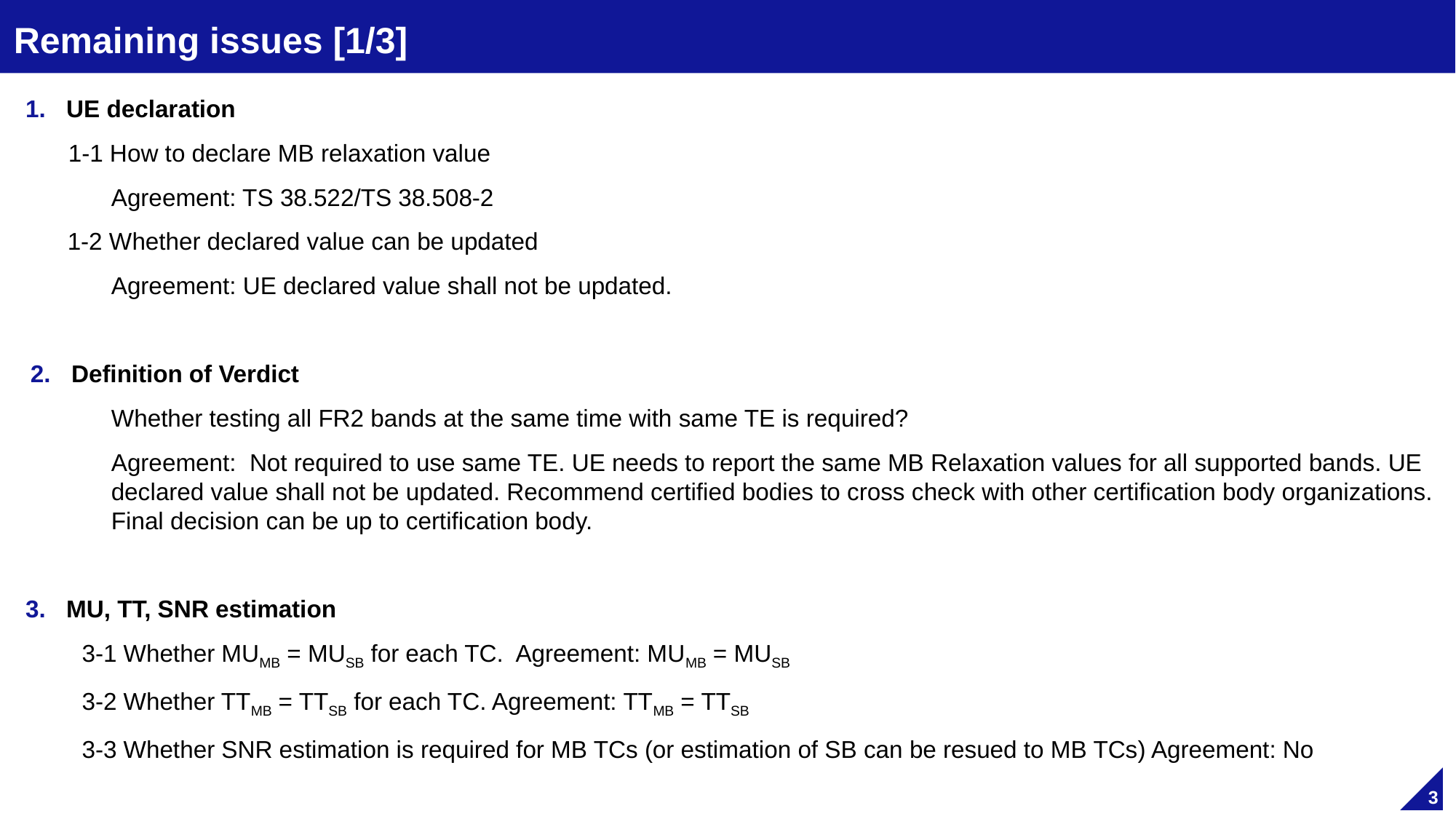

# Remaining issues [1/3]
UE declaration
1-1 How to declare MB relaxation value
Agreement: TS 38.522/TS 38.508-2
1-2 Whether declared value can be updated
Agreement: UE declared value shall not be updated.

Definition of Verdict
Whether testing all FR2 bands at the same time with same TE is required?
Agreement:  Not required to use same TE. UE needs to report the same MB Relaxation values for all supported bands. UE declared value shall not be updated. Recommend certified bodies to cross check with other certification body organizations. Final decision can be up to certification body.

MU, TT, SNR estimation
  3-1 Whether MUMB = MUSB for each TC.  Agreement: MUMB = MUSB
  3-2 Whether TTMB = TTSB for each TC. Agreement: TTMB = TTSB
  3-3 Whether SNR estimation is required for MB TCs (or estimation of SB can be resued to MB TCs) Agreement: No
3